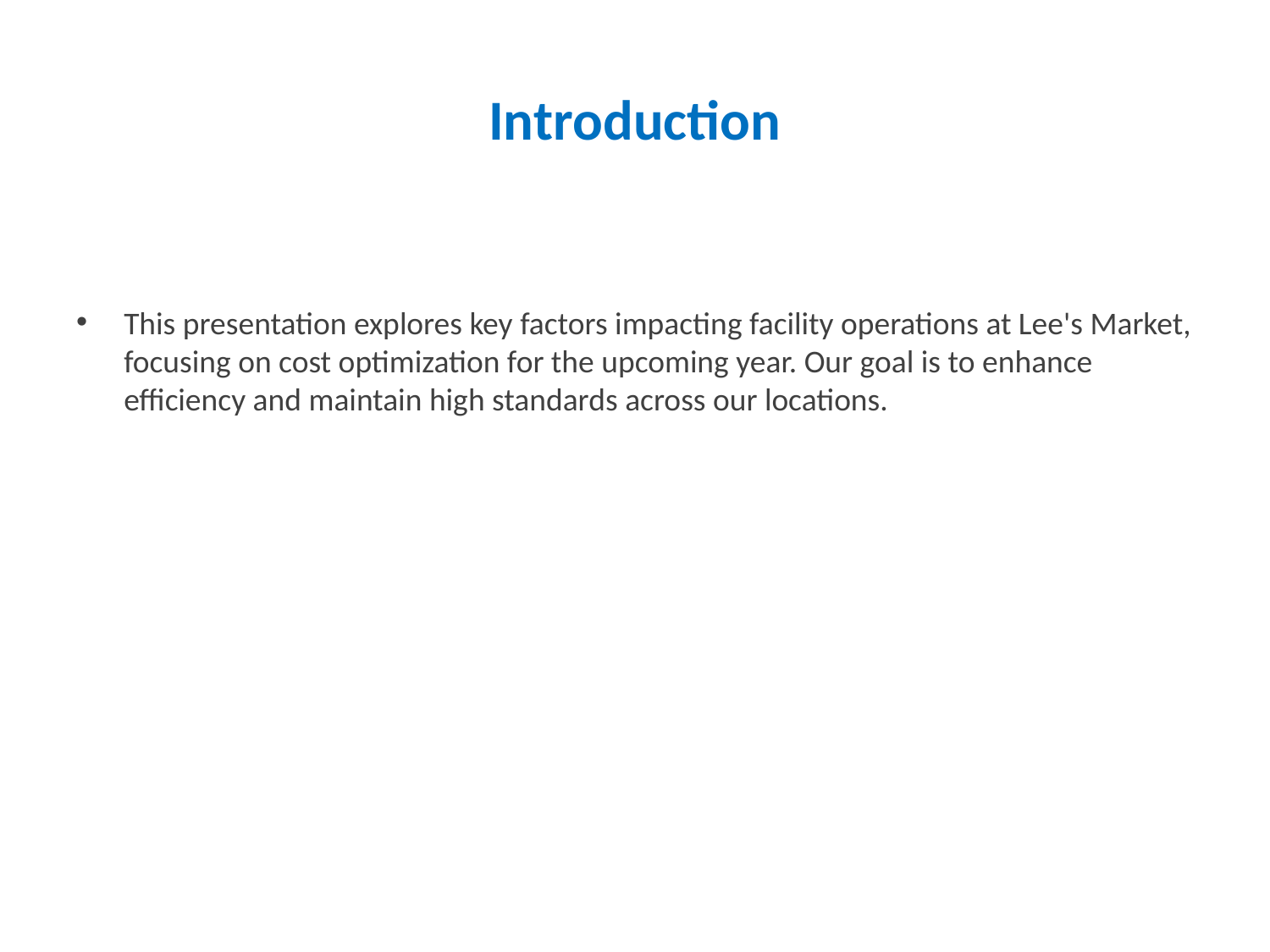

# Introduction

This presentation explores key factors impacting facility operations at Lee's Market, focusing on cost optimization for the upcoming year. Our goal is to enhance efficiency and maintain high standards across our locations.